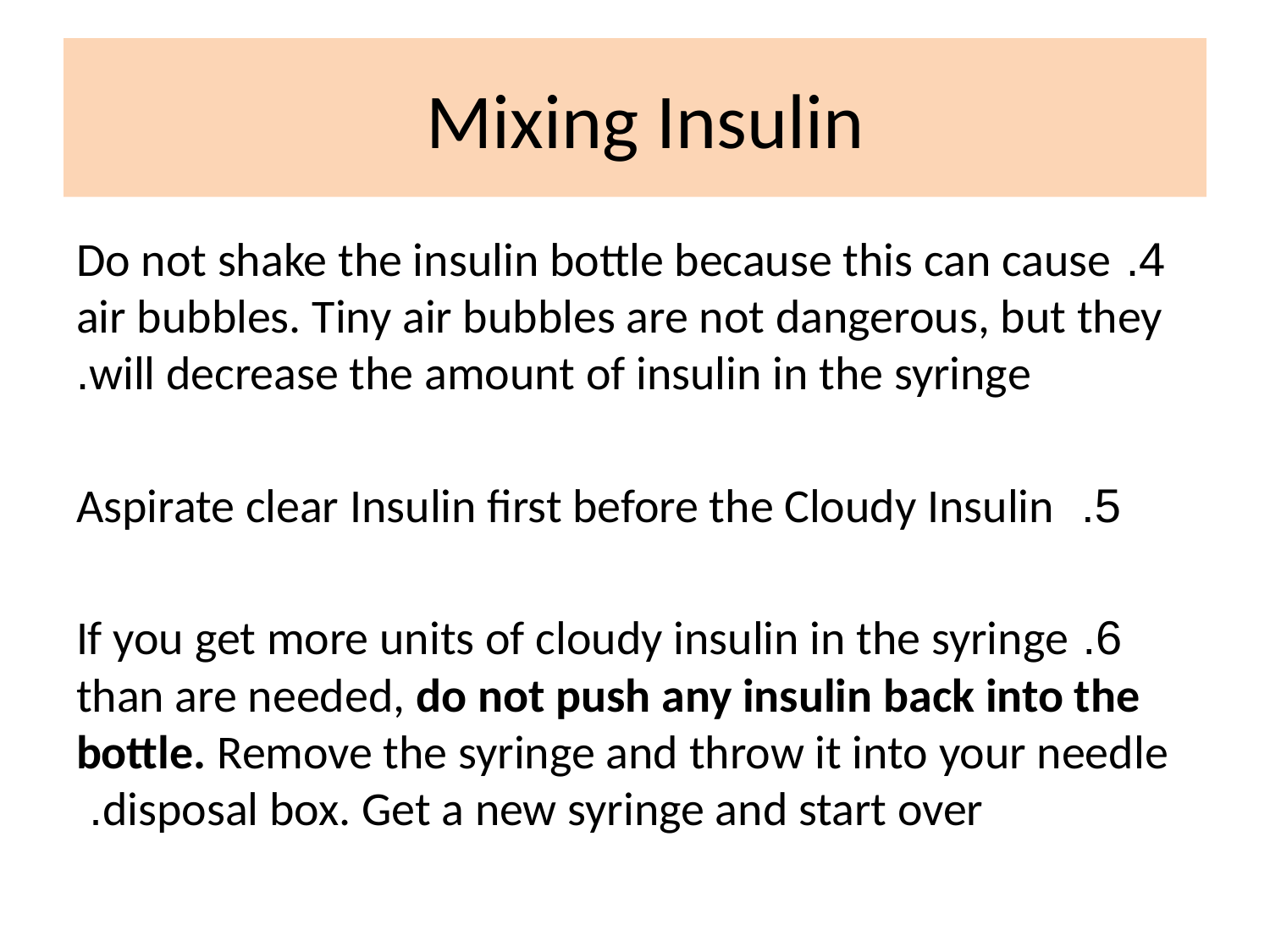

# Mixing Insulin
4. Do not shake the insulin bottle because this can cause air bubbles. Tiny air bubbles are not dangerous, but they will decrease the amount of insulin in the syringe.

5.  Aspirate clear Insulin first before the Cloudy Insulin

6. If you get more units of cloudy insulin in the syringe than are needed, do not push any insulin back into the bottle. Remove the syringe and throw it into your needle disposal box. Get a new syringe and start over.